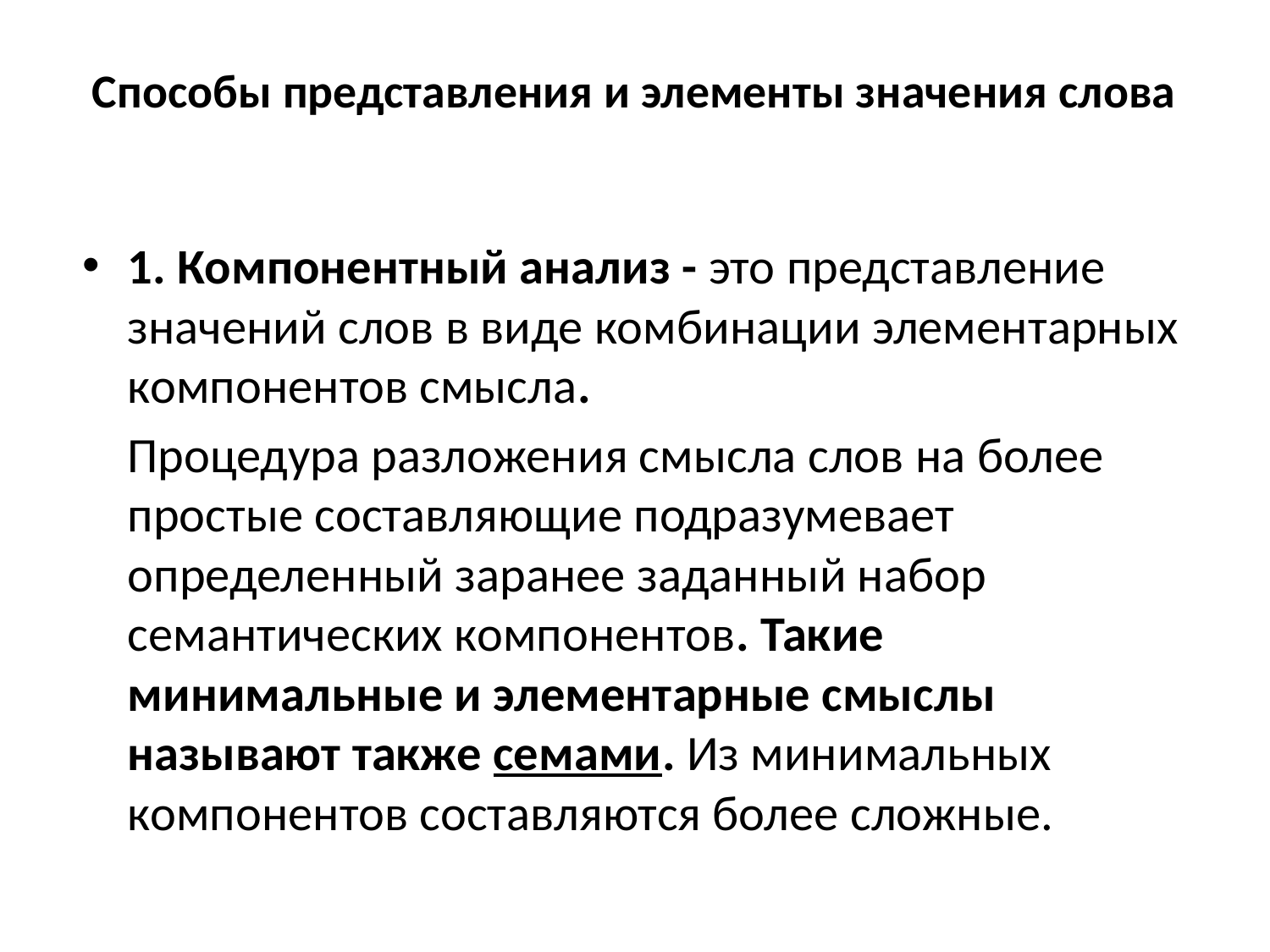

# Способы представления и элементы значения слова
1. Компонентный анализ - это представление значений слов в виде комбинации элементарных компонентов смысла.
    Процедура разложения смысла слов на более простые составляющие подразумевает определенный заранее заданный набор семантических компонентов. Такие минимальные и элементарные смыслы называют также семами. Из минимальных компонентов составляются более сложные.